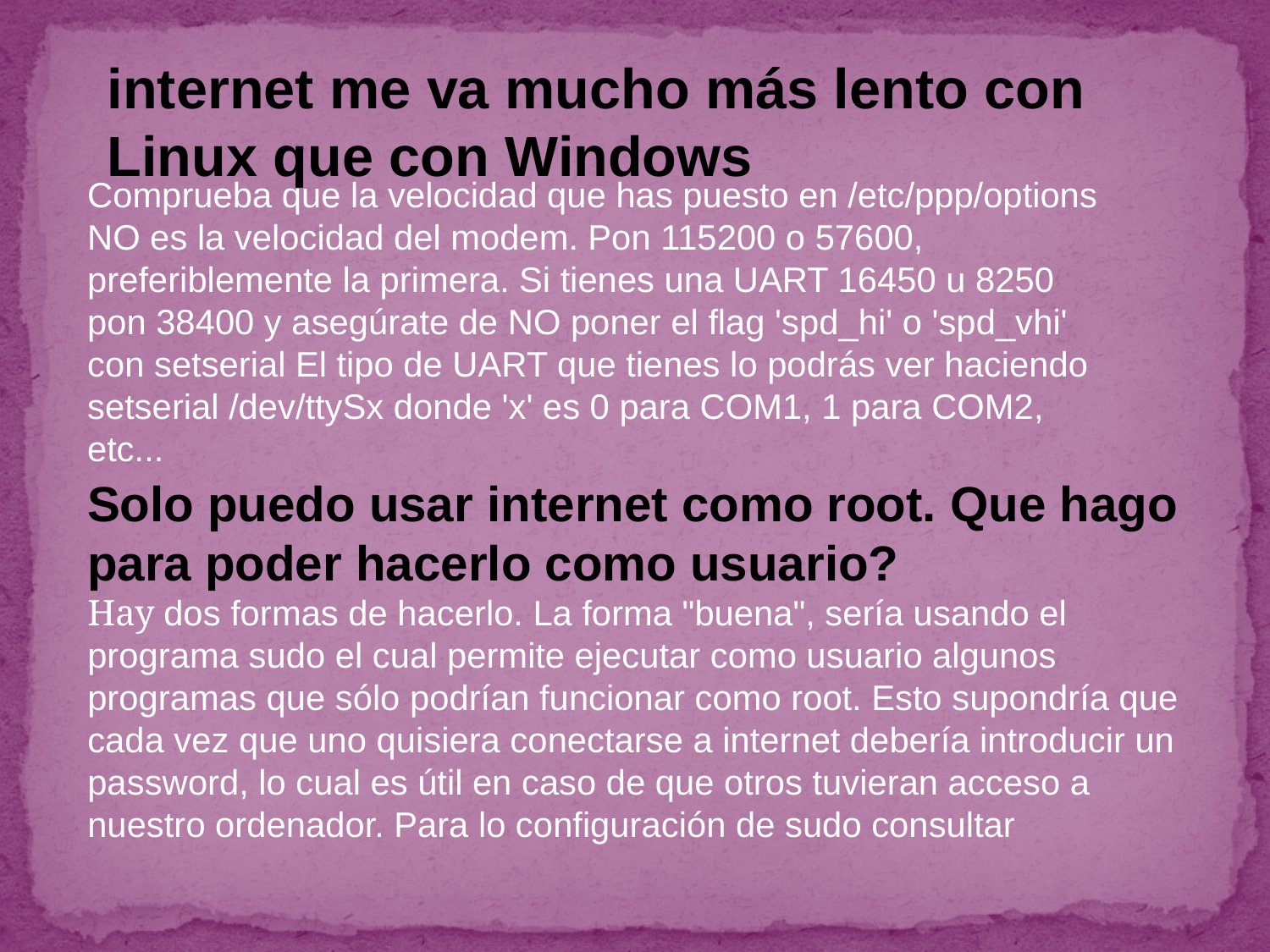

internet me va mucho más lento con Linux que con Windows
Comprueba que la velocidad que has puesto en /etc/ppp/options NO es la velocidad del modem. Pon 115200 o 57600, preferiblemente la primera. Si tienes una UART 16450 u 8250 pon 38400 y asegúrate de NO poner el flag 'spd_hi' o 'spd_vhi' con setserial El tipo de UART que tienes lo podrás ver haciendo setserial /dev/ttySx donde 'x' es 0 para COM1, 1 para COM2, etc...
Solo puedo usar internet como root. Que hago para poder hacerlo como usuario?
Hay dos formas de hacerlo. La forma "buena", sería usando el programa sudo el cual permite ejecutar como usuario algunos programas que sólo podrían funcionar como root. Esto supondría que cada vez que uno quisiera conectarse a internet debería introducir un password, lo cual es útil en caso de que otros tuvieran acceso a nuestro ordenador. Para lo configuración de sudo consultar